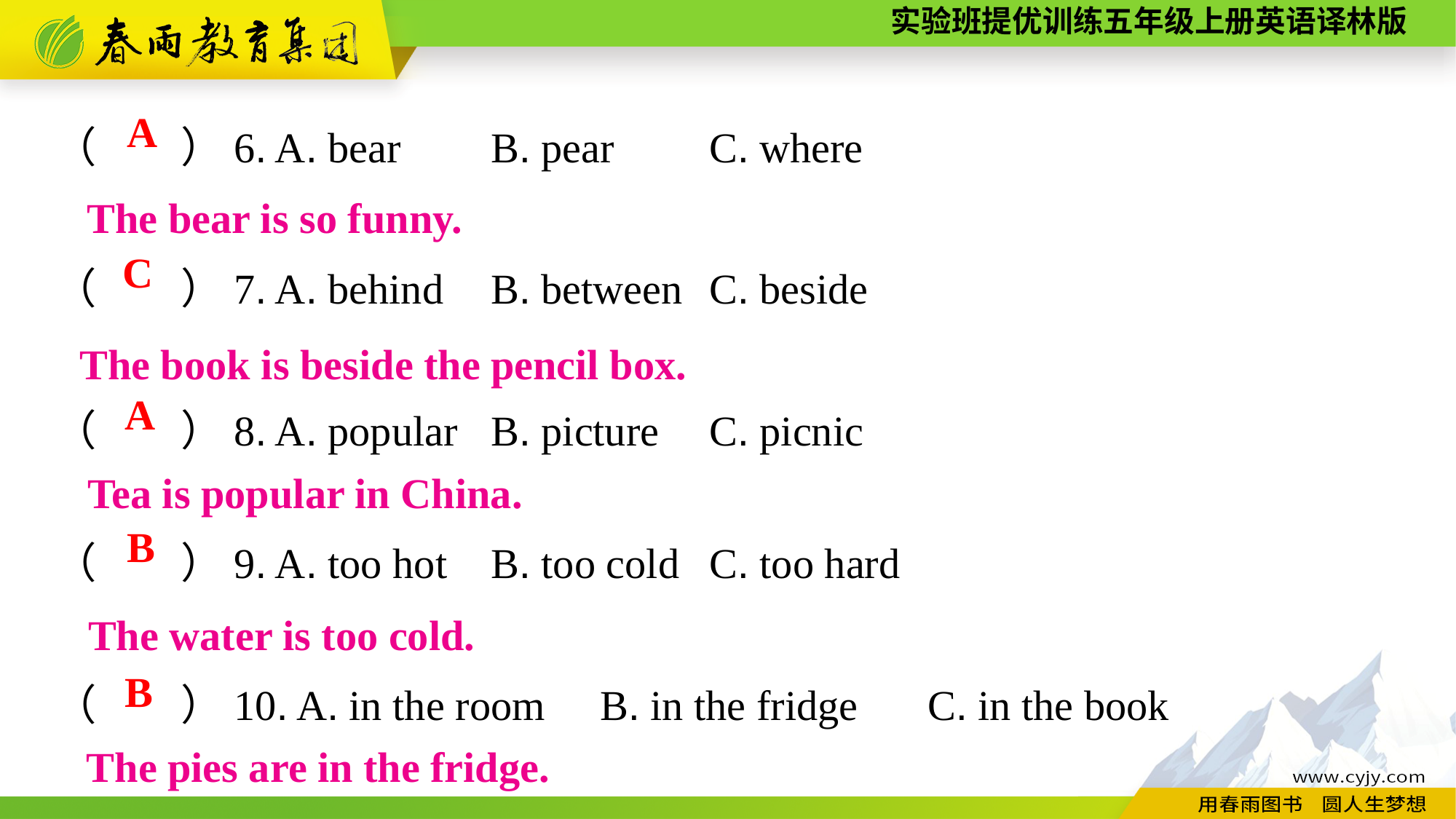

（　　）6. A. bear	B. pear	C. where

（　　）7. A. behind	B. between	C. beside

（　　）8. A. popular	B. picture	C. picnic
A
The bear is so funny.
C
The book is beside the pencil box.
A
Tea is popular in China.
（　　）9. A. too hot	B. too cold	C. too hard

（　　）10. A. in the room	B. in the fridge	C. in the book
B
The water is too cold.
B
The pies are in the fridge.